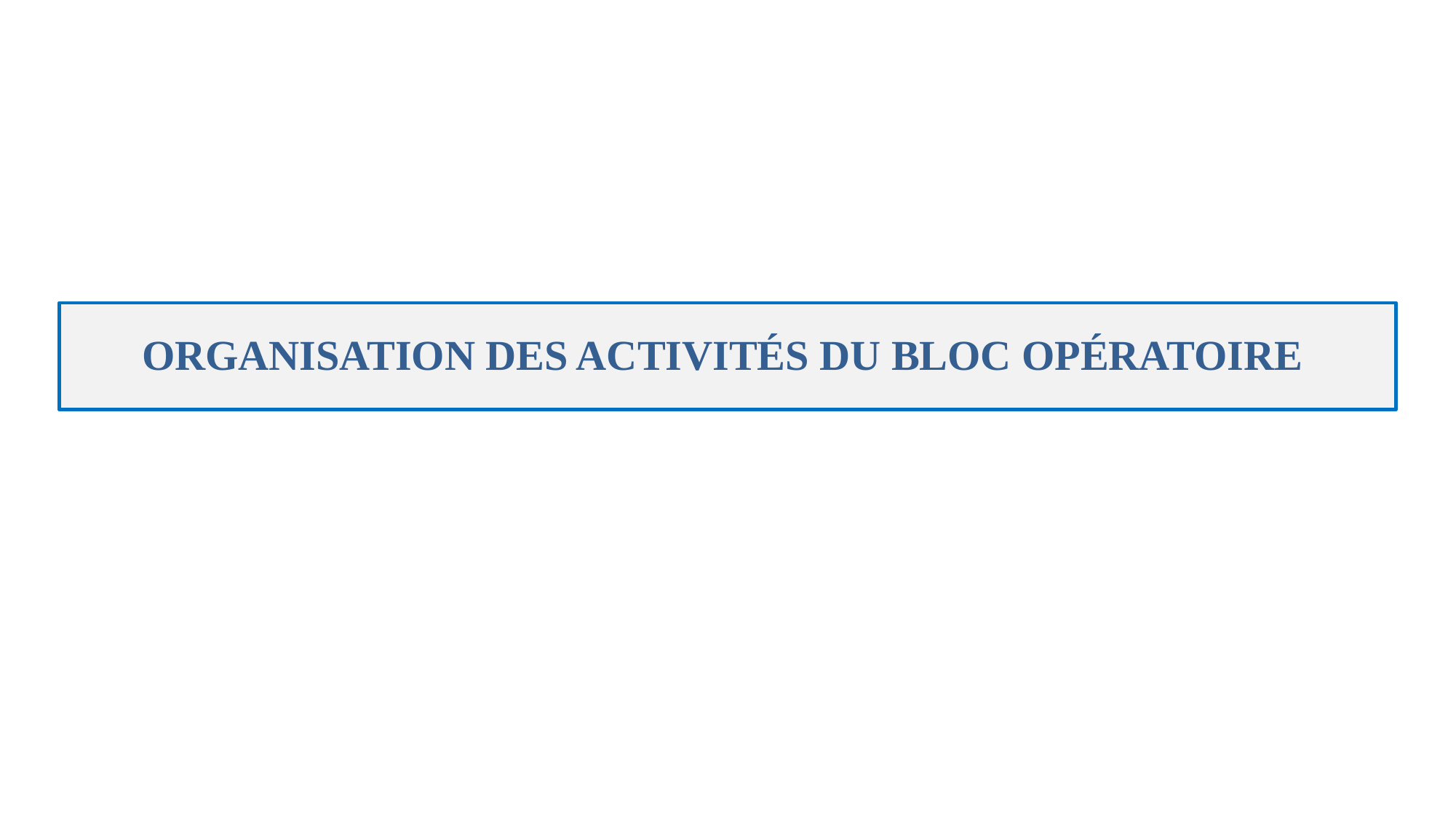

# ORGANISATION DES ACTIVITÉS DU BLOC OPÉRATOIRE